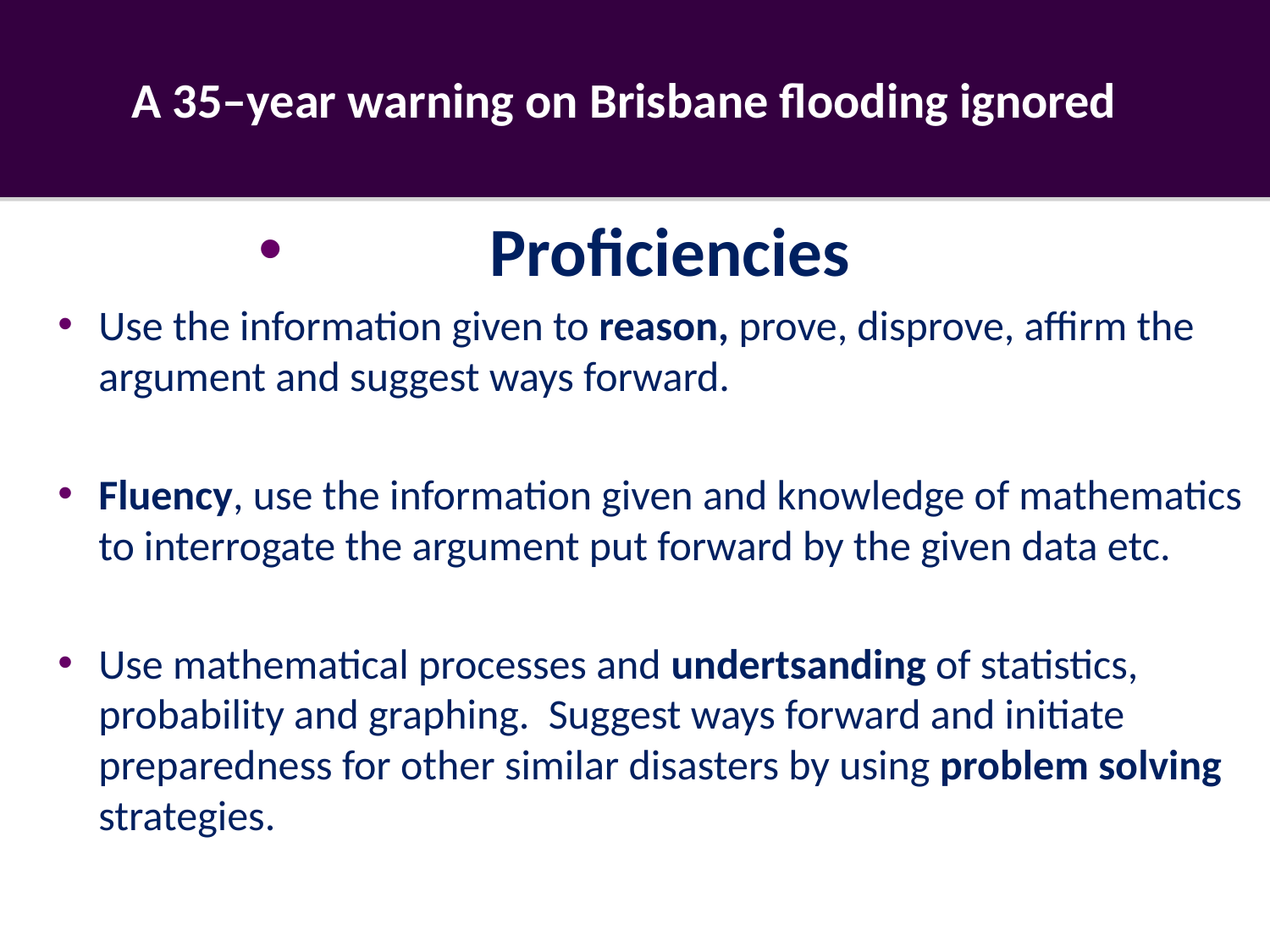

# A 35–year warning on Brisbane flooding ignored
Proficiencies
Use the information given to reason, prove, disprove, affirm the argument and suggest ways forward.

Fluency, use the information given and knowledge of mathematics to interrogate the argument put forward by the given data etc.

Use mathematical processes and undertsanding of statistics, probability and graphing.  Suggest ways forward and initiate preparedness for other similar disasters by using problem solving strategies.